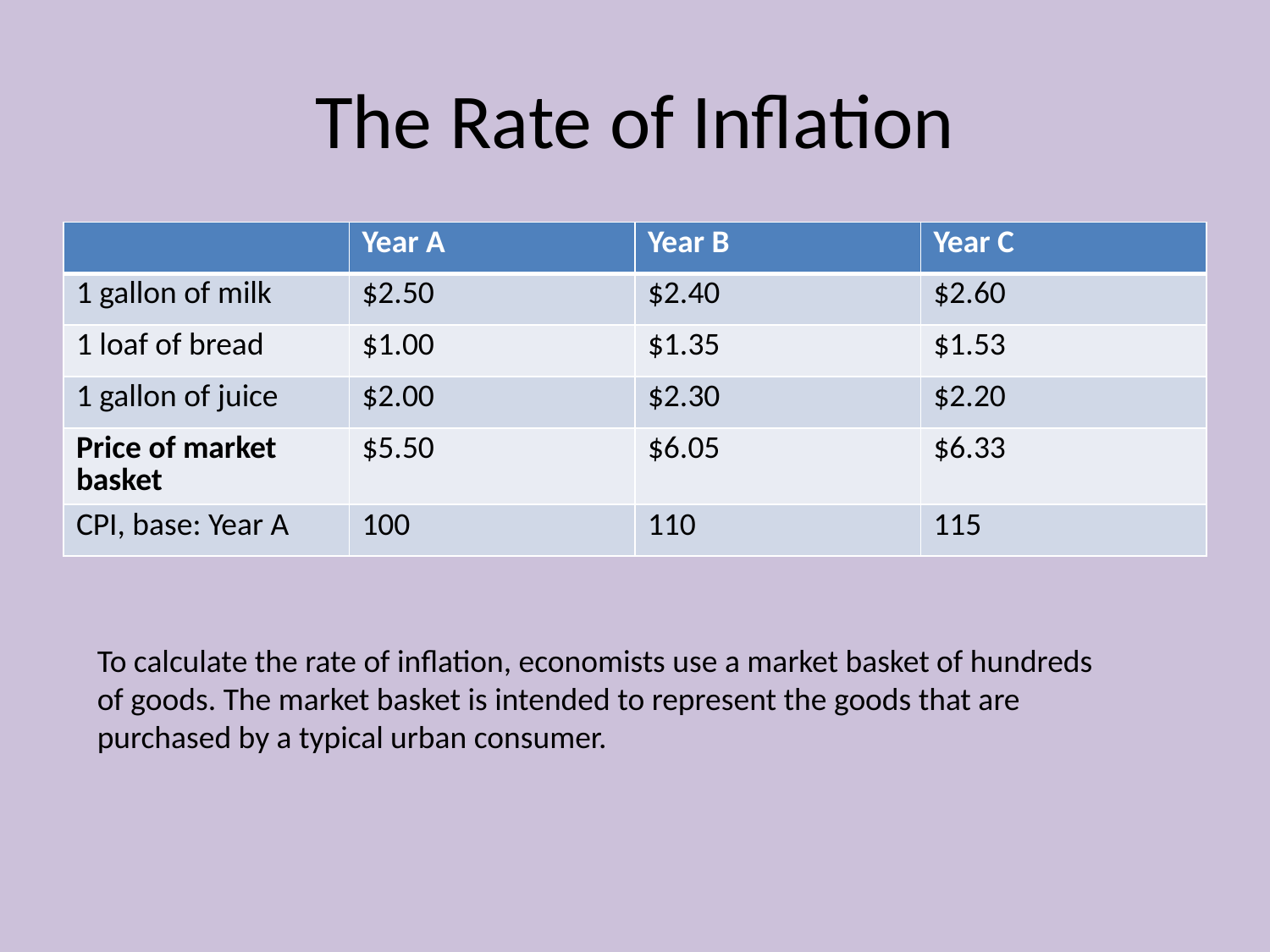

# The Rate of Inflation
|  | Year A | Year B | Year C |
| --- | --- | --- | --- |
| 1 gallon of milk | $2.50 | $2.40 | $2.60 |
| 1 loaf of bread | $1.00 | $1.35 | $1.53 |
| 1 gallon of juice | $2.00 | $2.30 | $2.20 |
| Price of market basket | $5.50 | $6.05 | $6.33 |
| CPI, base: Year A | 100 | 110 | 115 |
To calculate the rate of inflation, economists use a market basket of hundreds of goods. The market basket is intended to represent the goods that are purchased by a typical urban consumer.